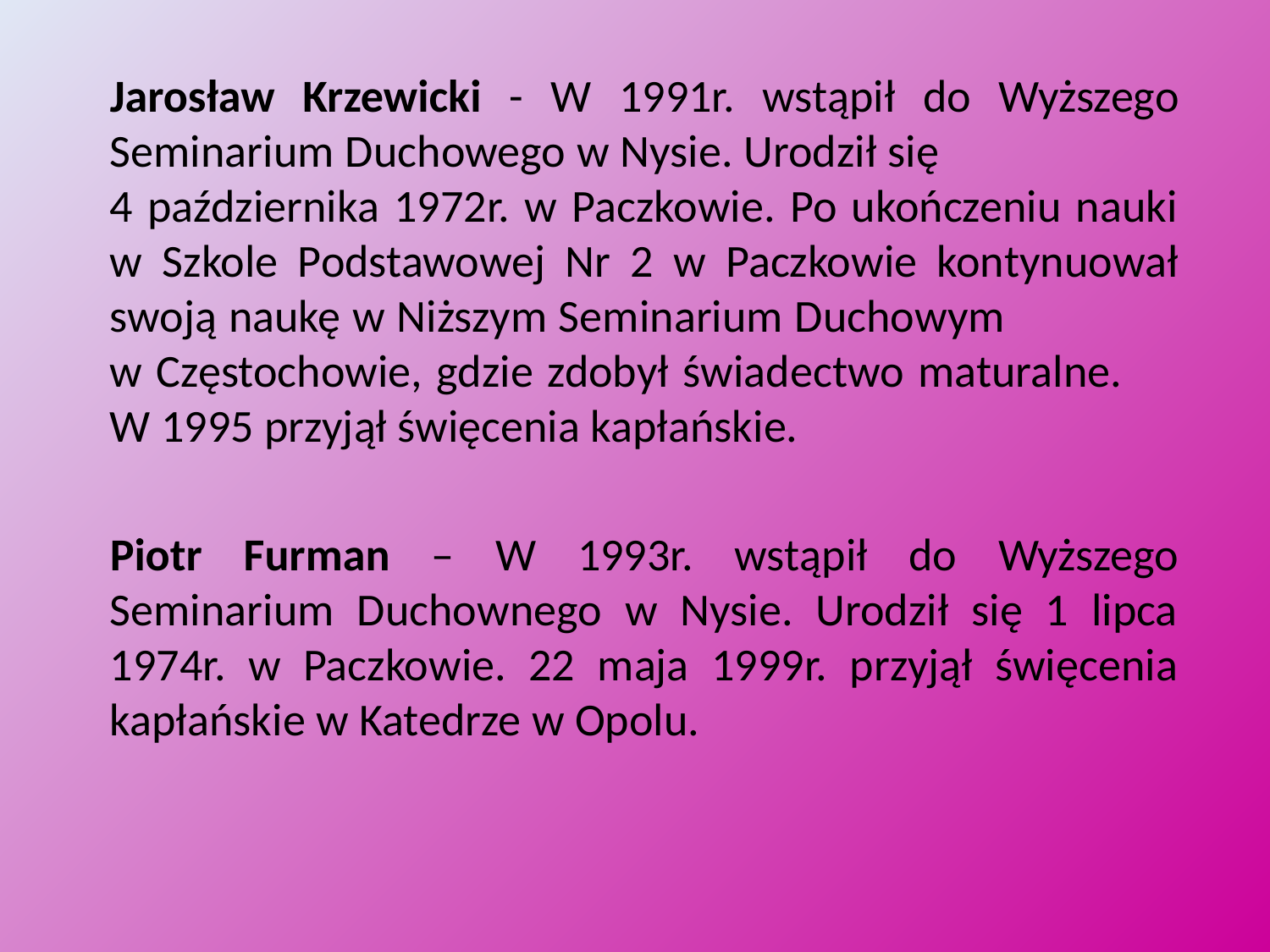

Jarosław Krzewicki - W 1991r. wstąpił do Wyższego Seminarium Duchowego w Nysie. Urodził się                       4 października 1972r. w Paczkowie. Po ukończeniu nauki w Szkole Podstawowej Nr 2 w Paczkowie kontynuował swoją naukę w Niższym Seminarium Duchowym                w Częstochowie, gdzie zdobył świadectwo maturalne.     W 1995 przyjął święcenia kapłańskie.

	Piotr Furman – W 1993r. wstąpił do Wyższego Seminarium Duchownego w Nysie. Urodził się 1 lipca 1974r. w Paczkowie. 22 maja 1999r. przyjął święcenia kapłańskie w Katedrze w Opolu.